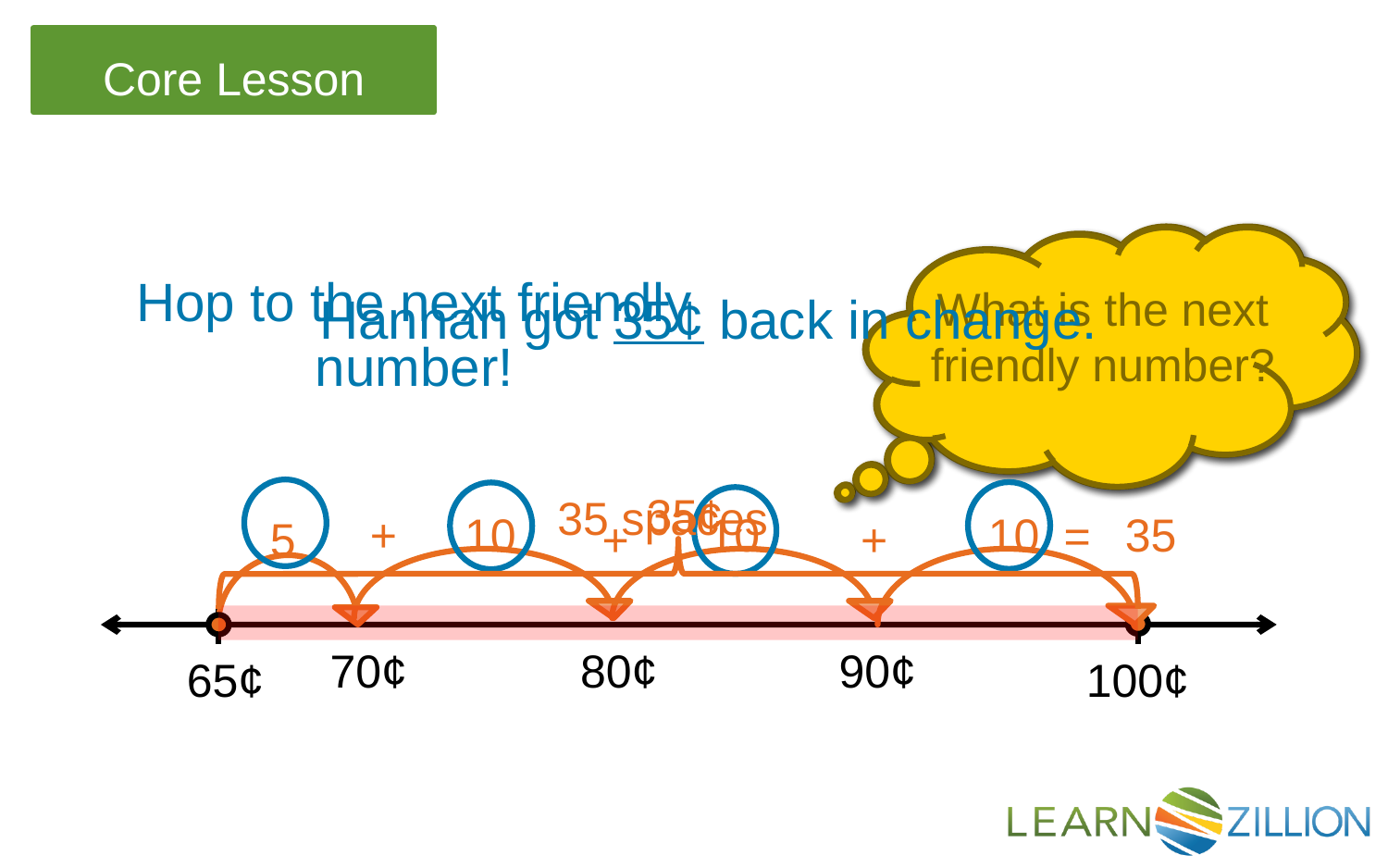

Hop to the next friendly number!
What is the next friendly number?
What number should I hop to first?
Hannah got 35¢ back in change.
Where is the change that she should get back?

35¢

35 spaces

35
+
10
10
10
=
5
+
+

70¢
80¢
90¢
65¢
100¢